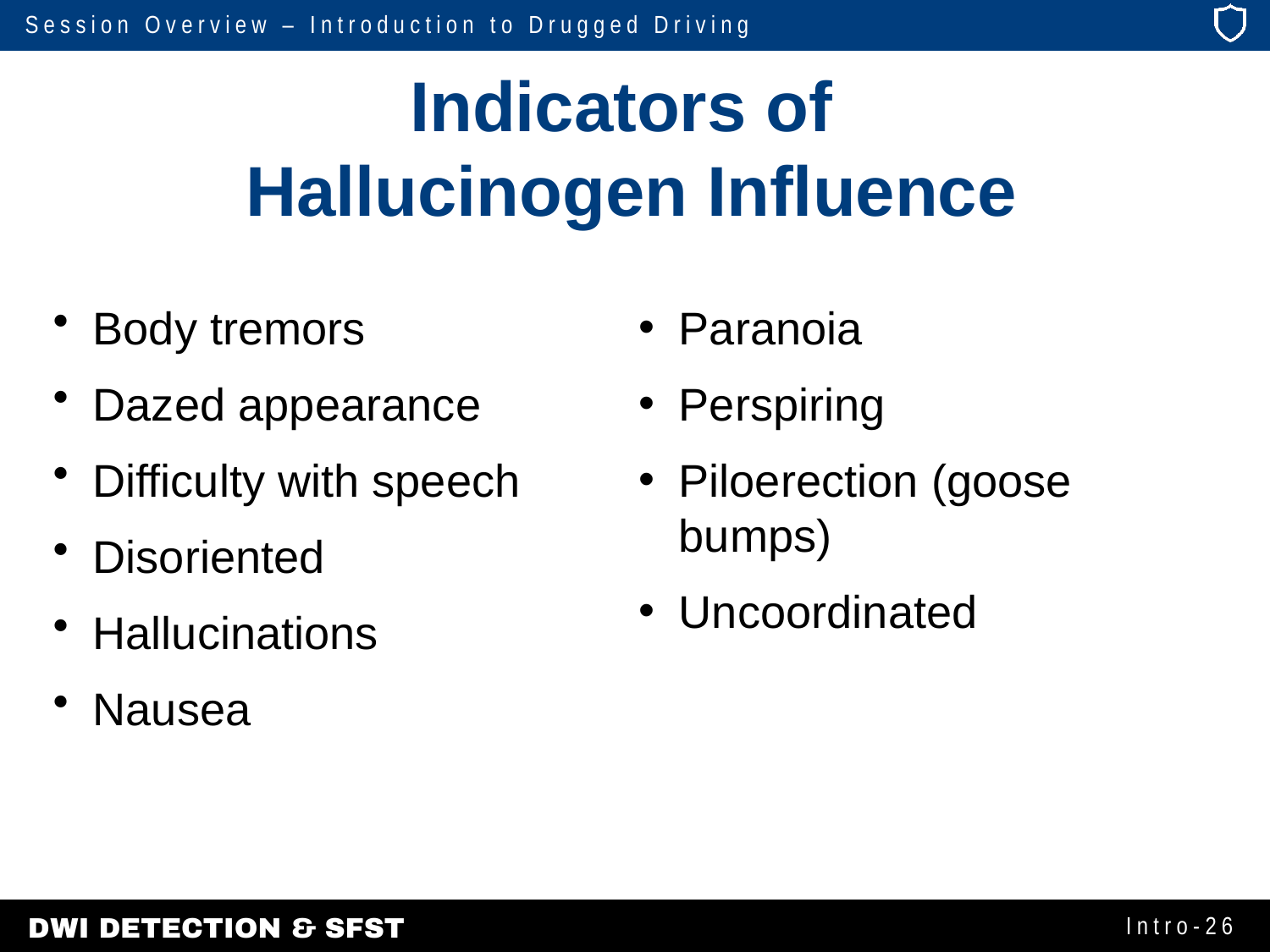

# Indicators of Hallucinogen Influence
Body tremors
Dazed appearance
Difficulty with speech
Disoriented
Hallucinations
Nausea
Paranoia
Perspiring
Piloerection (goose bumps)
Uncoordinated

Intro-26